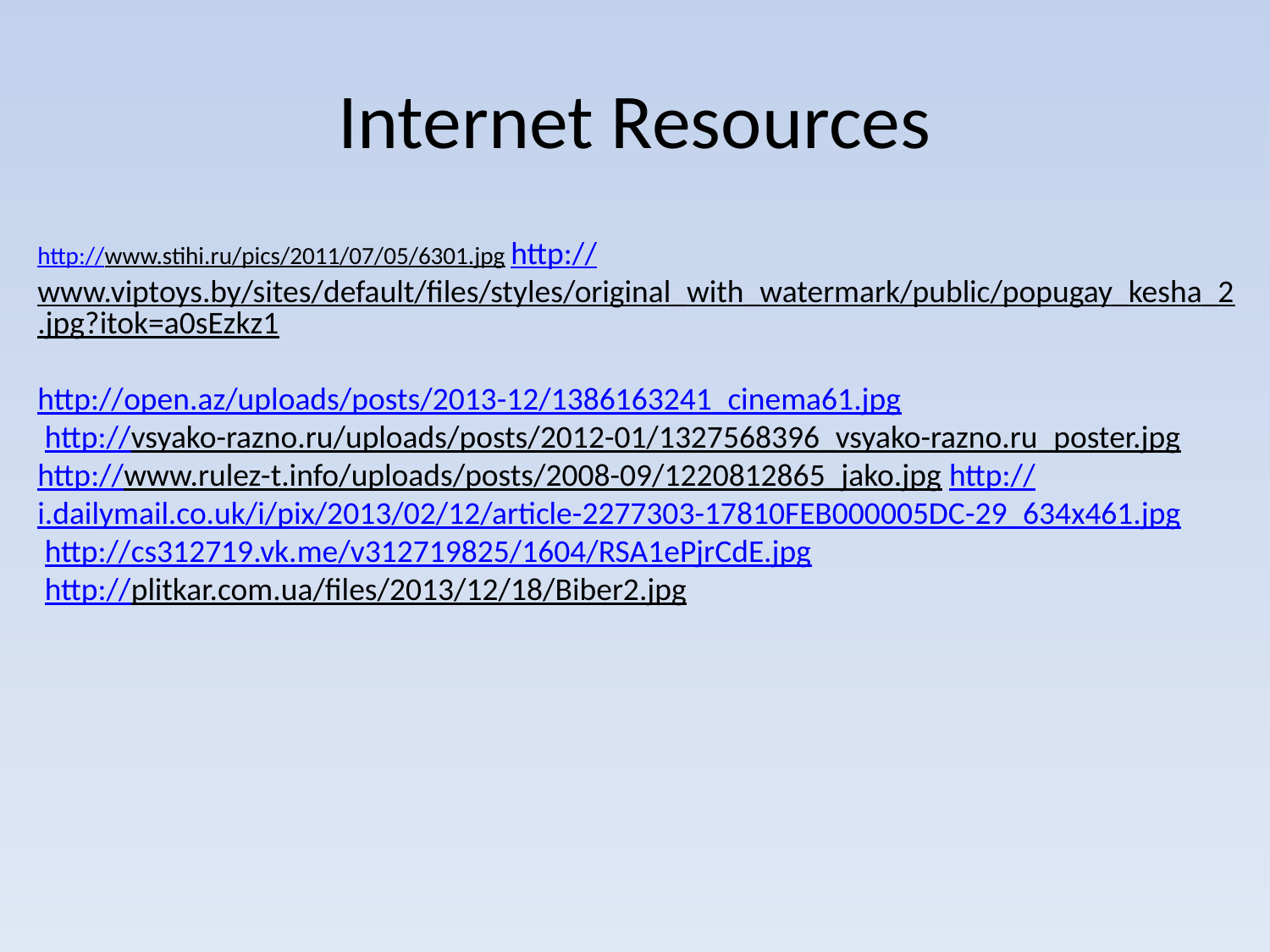

# Internet Resources
http://www.stihi.ru/pics/2011/07/05/6301.jpg http://www.viptoys.by/sites/default/files/styles/original_with_watermark/public/popugay_kesha_2.jpg?itok=a0sEzkz1
http://open.az/uploads/posts/2013-12/1386163241_cinema61.jpg
 http://vsyako-razno.ru/uploads/posts/2012-01/1327568396_vsyako-razno.ru_poster.jpg
http://www.rulez-t.info/uploads/posts/2008-09/1220812865_jako.jpg http://i.dailymail.co.uk/i/pix/2013/02/12/article-2277303-17810FEB000005DC-29_634x461.jpg
 http://cs312719.vk.me/v312719825/1604/RSA1ePjrCdE.jpg
 http://plitkar.com.ua/files/2013/12/18/Biber2.jpg